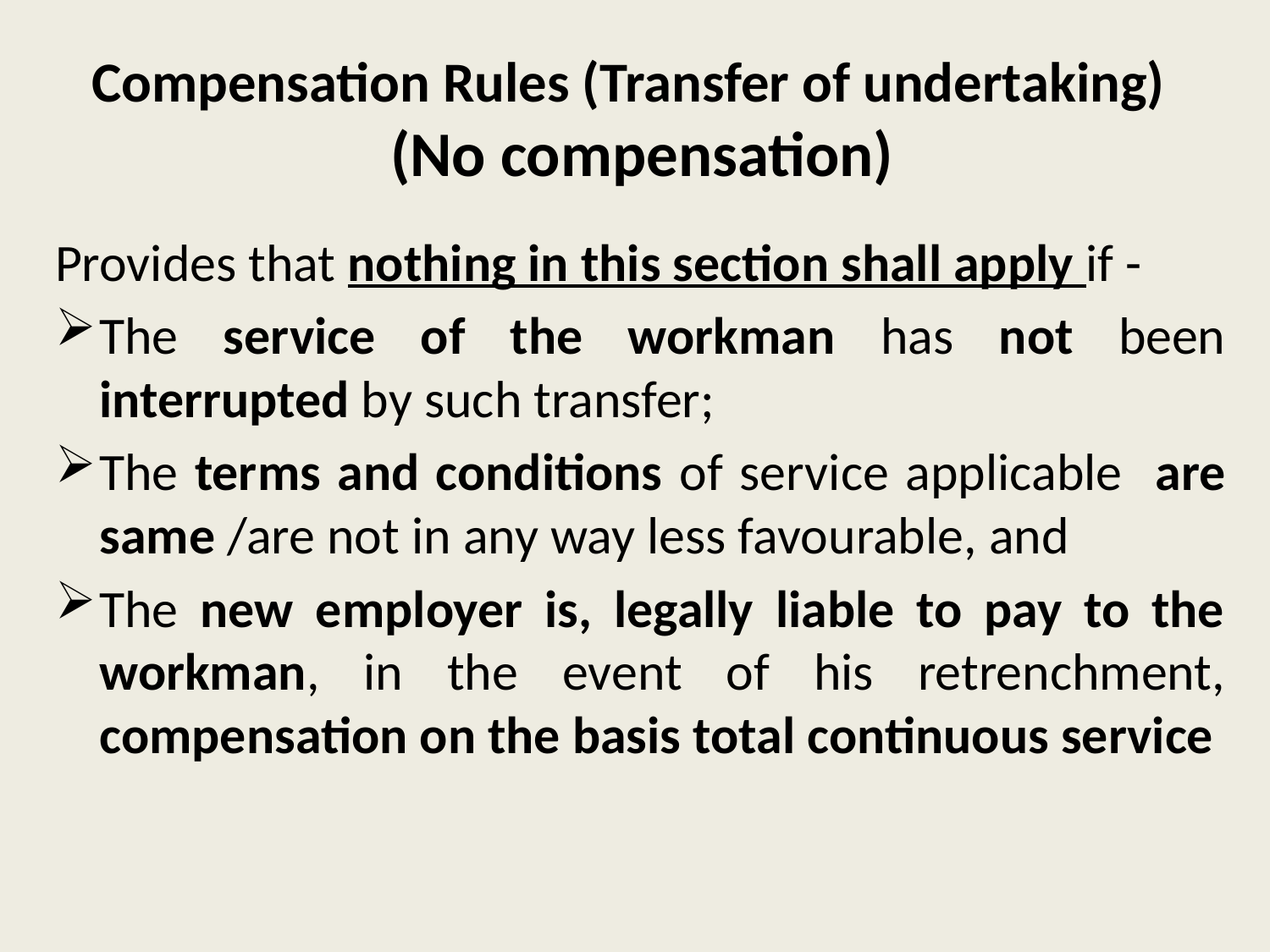

# Compensation Rules (Transfer of undertaking) (No compensation)
Provides that nothing in this section shall apply if -
The service of the workman has not been interrupted by such transfer;
The terms and conditions of service applicable  are same /are not in any way less favourable, and
The new employer is, legally liable to pay to the workman, in the event of his retrenchment, compensation on the basis total continuous service